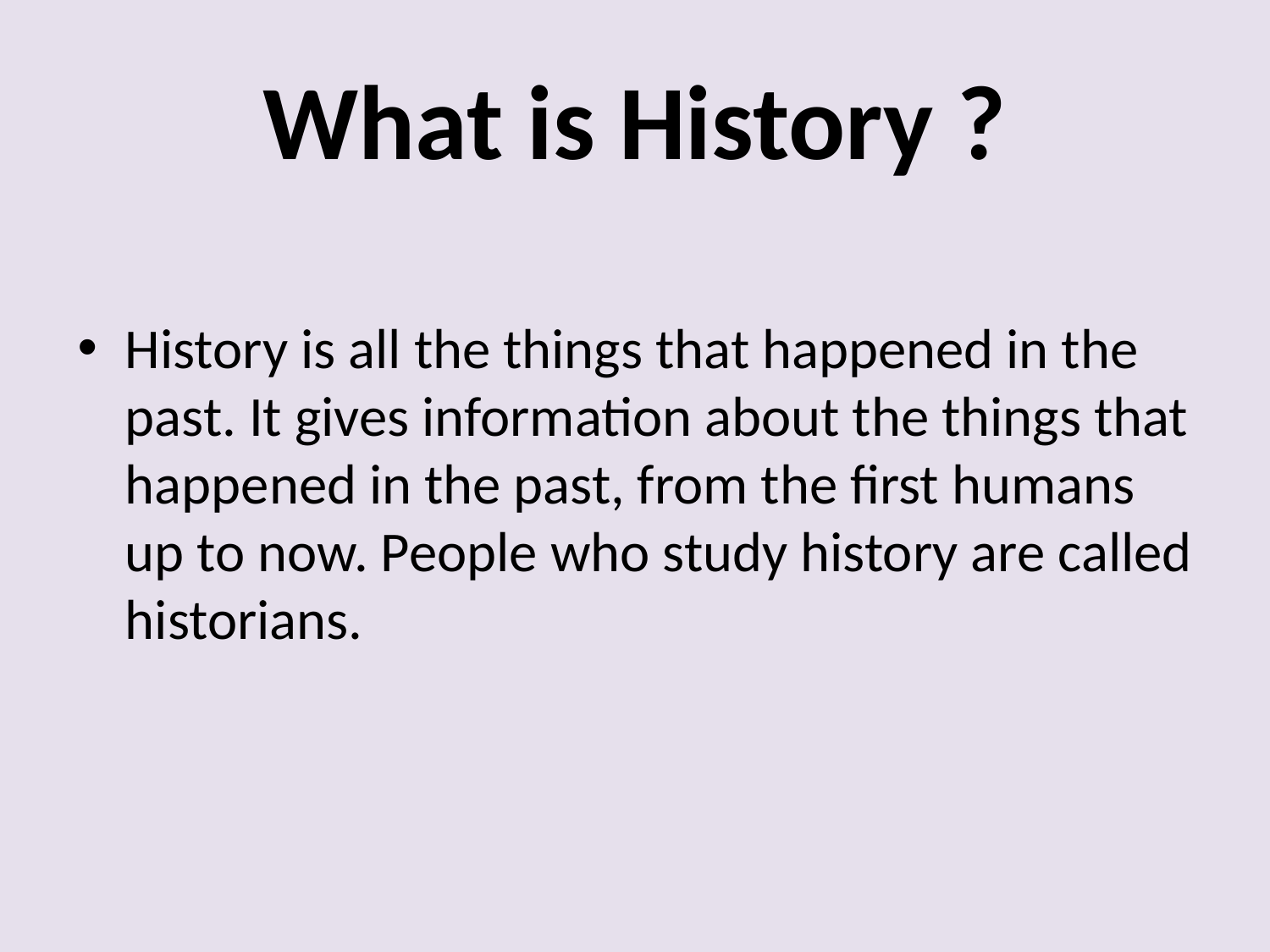

# What is History ?
History is all the things that happened in the past. It gives information about the things that happened in the past, from the first humans up to now. People who study history are called historians.